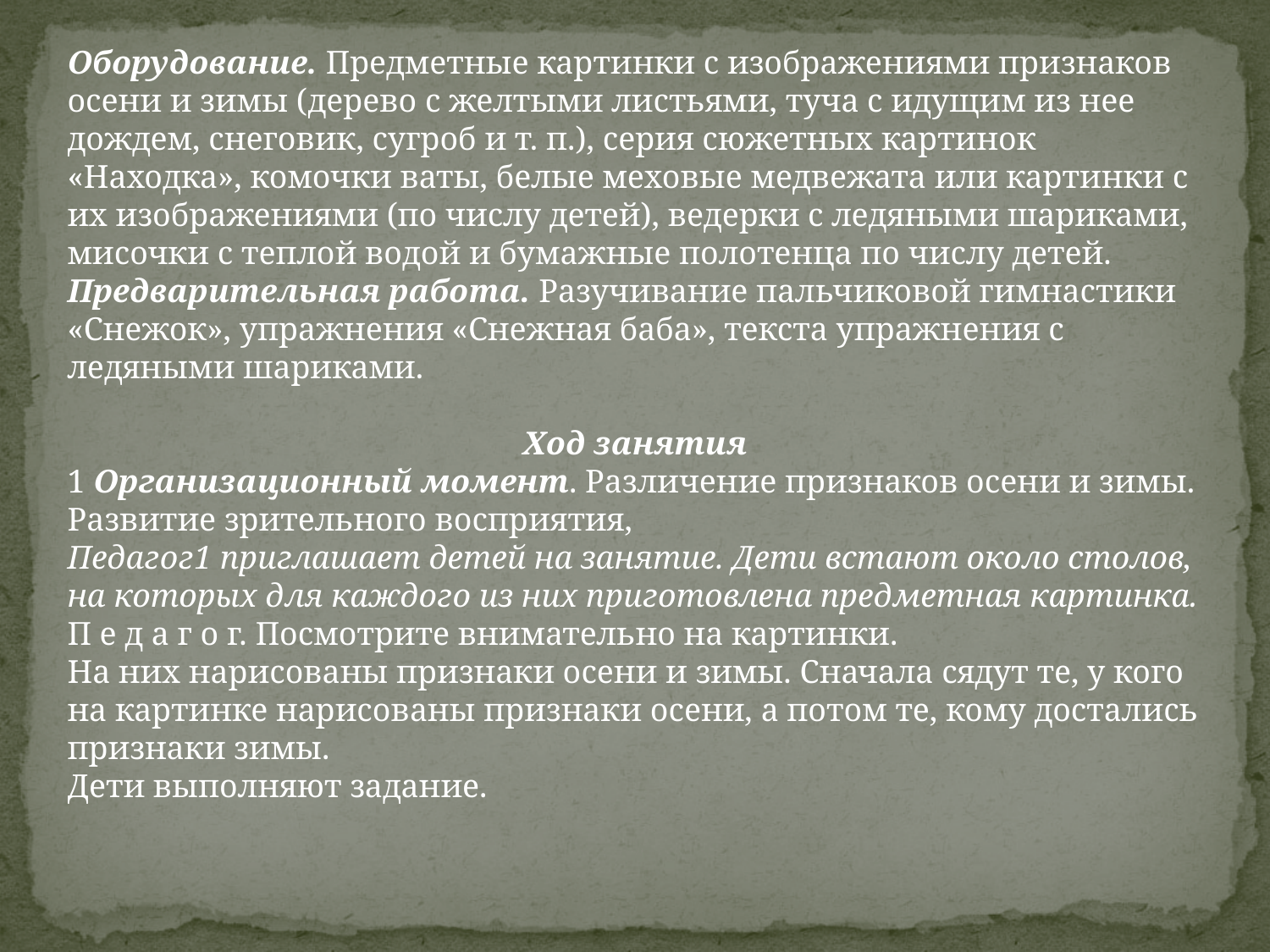

Оборудование. Предметные картинки с изображениями признаков осени и зимы (дерево с желтыми листьями, туча с идущим из нее дождем, снеговик, сугроб и т. п.), серия сюжетных картинок «Находка», комочки ваты, белые меховые медвежата или картинки с их изображениями (по числу детей), ведерки с ледяными шариками, мисочки с теплой водой и бумажные полотенца по числу детей.
Предварительная работа. Разучивание пальчиковой гимнастики «Снежок», упражнения «Снежная баба», текста упражнения с ледяными шариками.

Ход занятия
1 Организационный момент. Различение признаков осени и зимы. Развитие зрительного восприятия,
Педагог1 приглашает детей на занятие. Дети встают около столов, на которых для каждого из них приготовлена предметная картинка.
П е д а г о г. Посмотрите внимательно на картинки.
На них нарисованы признаки осени и зимы. Сначала сядут те, у кого на картинке нарисованы признаки осени, а потом те, кому достались признаки зимы.
Дети выполняют задание.